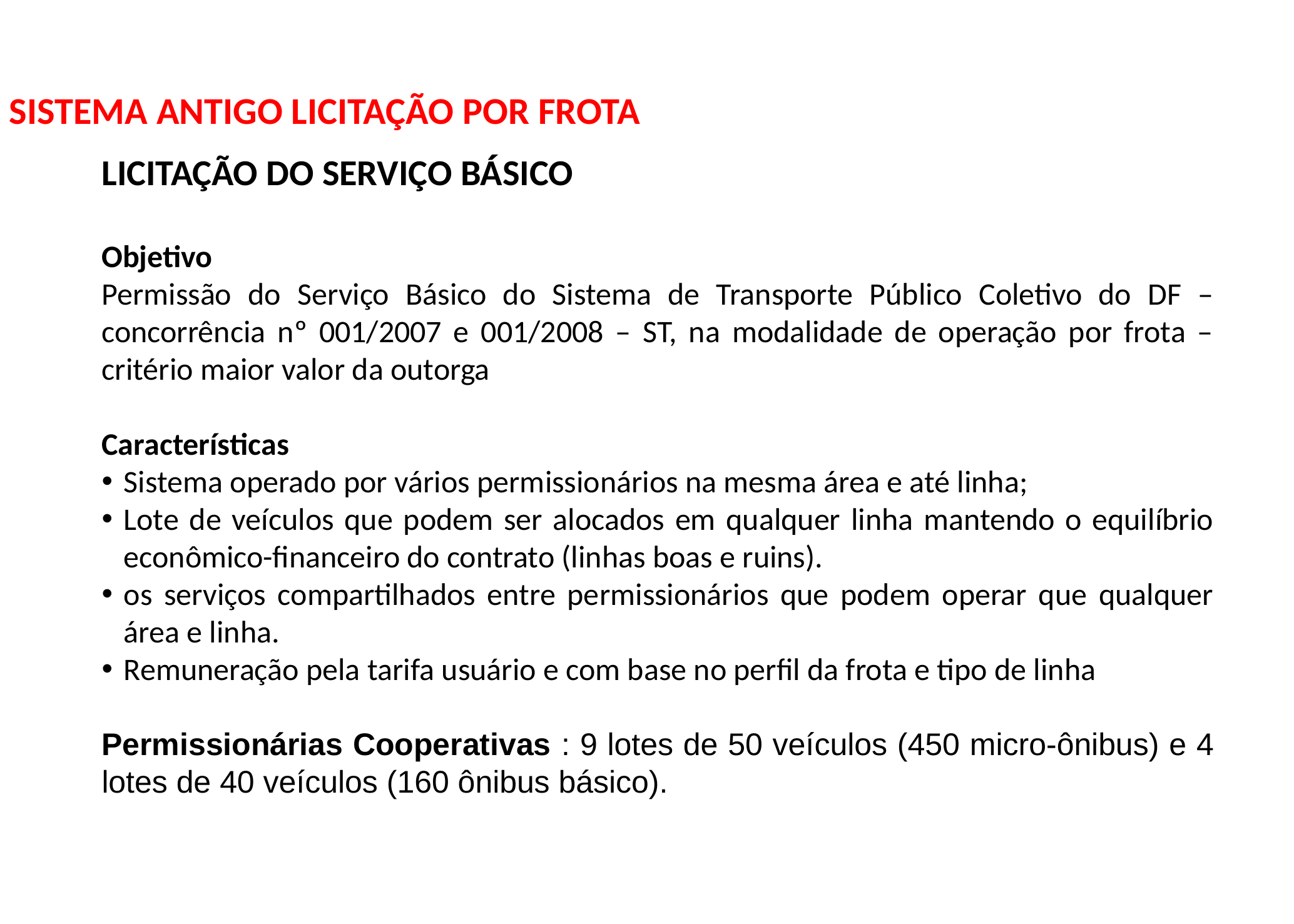

SISTEMA ANTIGO LICITAÇÃO POR FROTAEECRETARIA DE TRANSPORTES/GDF
LICITAÇÃO DO SERVIÇO BÁSICO

Objetivo
Permissão do Serviço Básico do Sistema de Transporte Público Coletivo do DF – concorrência nº 001/2007 e 001/2008 – ST, na modalidade de operação por frota – critério maior valor da outorga

Características
Sistema operado por vários permissionários na mesma área e até linha;
Lote de veículos que podem ser alocados em qualquer linha mantendo o equilíbrio econômico-financeiro do contrato (linhas boas e ruins).
os serviços compartilhados entre permissionários que podem operar que qualquer área e linha.
Remuneração pela tarifa usuário e com base no perfil da frota e tipo de linha

Permissionárias Cooperativas : 9 lotes de 50 veículos (450 micro-ônibus) e 4 lotes de 40 veículos (160 ônibus básico).